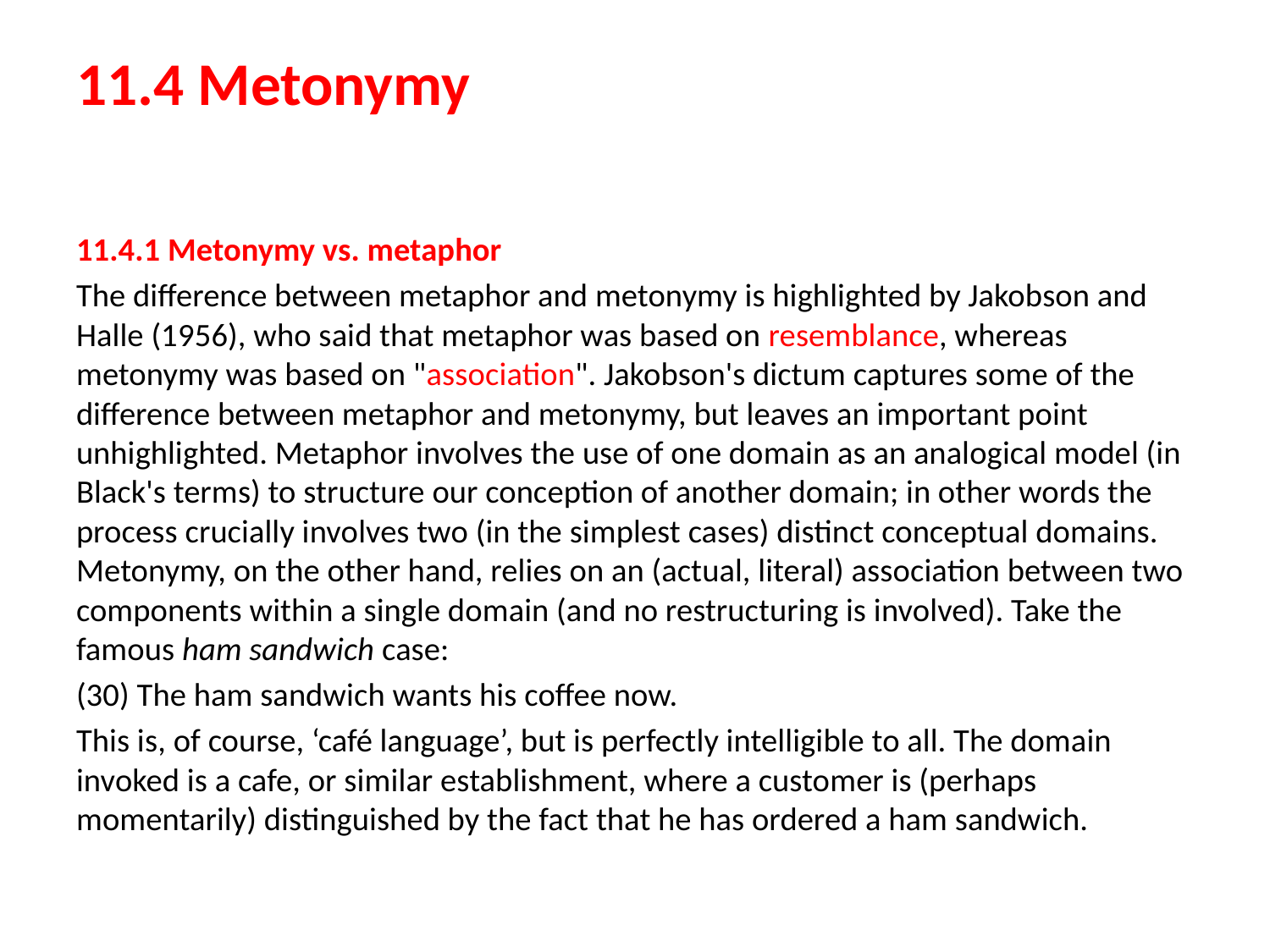

# 11.4 Metonymy
11.4.1 Metonymy vs. metaphor
The difference between metaphor and metonymy is highlighted by Jakobson and Halle (1956), who said that metaphor was based on resemblance, whereas metonymy was based on "association". Jakobson's dictum captures some of the difference between metaphor and metonymy, but leaves an important point unhighlighted. Metaphor involves the use of one domain as an analogical model (in Black's terms) to structure our conception of another domain; in other words the process crucially involves two (in the simplest cases) distinct conceptual domains. Metonymy, on the other hand, relies on an (actual, literal) association between two components within a single domain (and no restructuring is involved). Take the famous ham sandwich case:
(30) The ham sandwich wants his coffee now.
This is, of course, ‘café language’, but is perfectly intelligible to all. The domain invoked is a cafe, or similar establishment, where a customer is (perhaps momentarily) distinguished by the fact that he has ordered a ham sandwich.